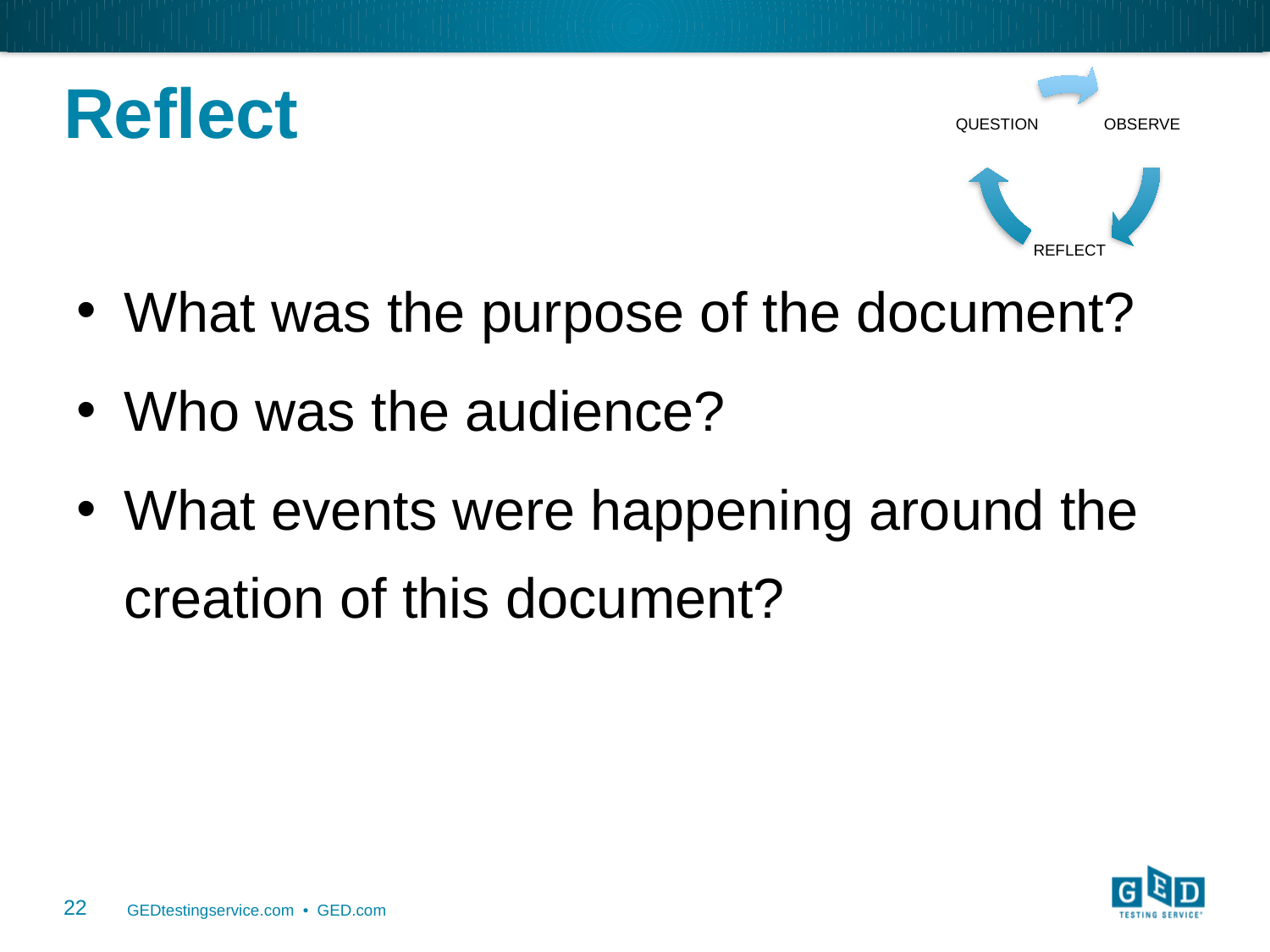

OBSERVE
REFLECT
QUESTION
# Reflect
What was the purpose of the document?
Who was the audience?
What events were happening around the creation of this document?
22